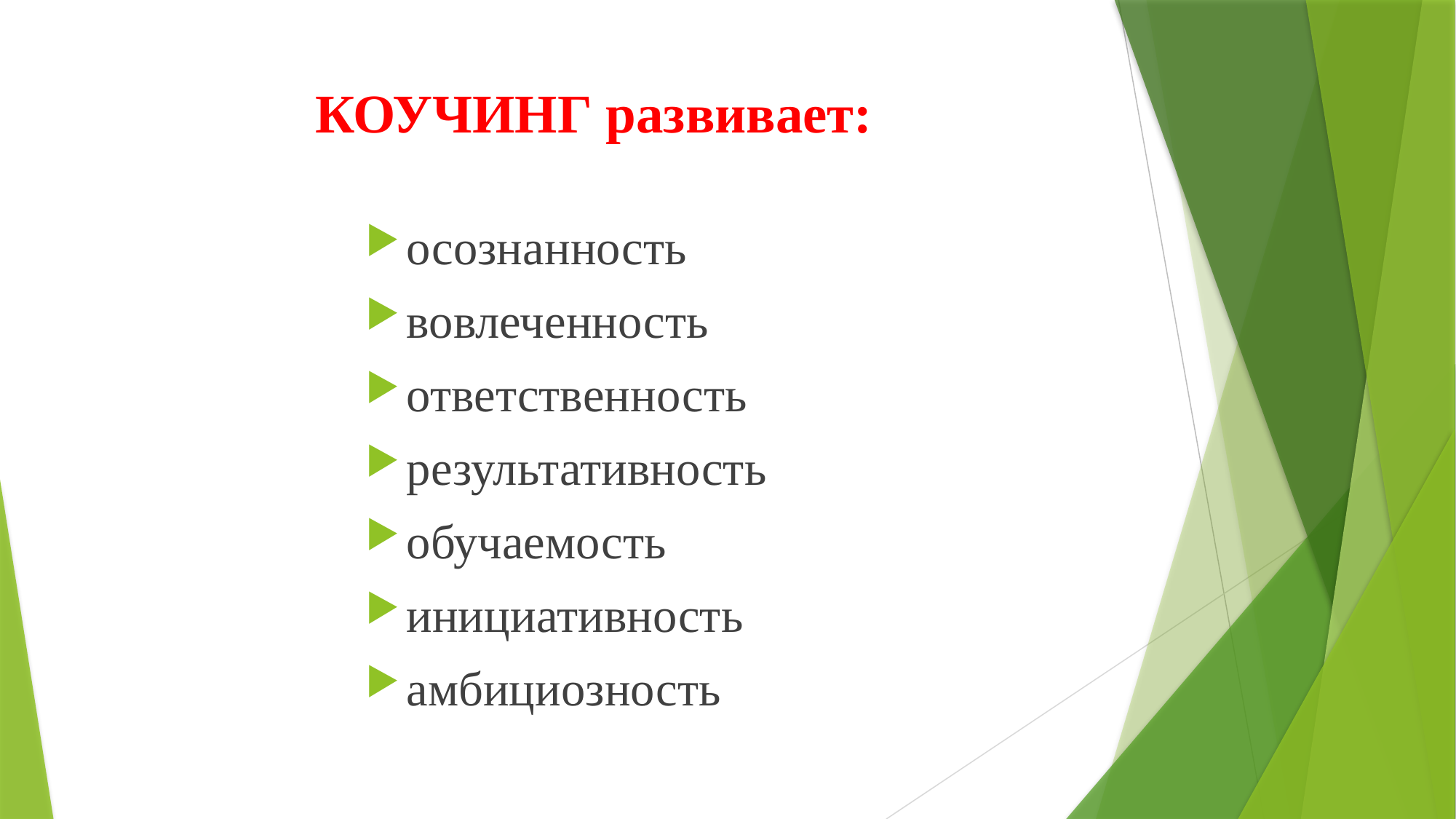

# КОУЧИНГ развивает:
осознанность
вовлеченность
ответственность
результативность
обучаемость
инициативность
амбициозность